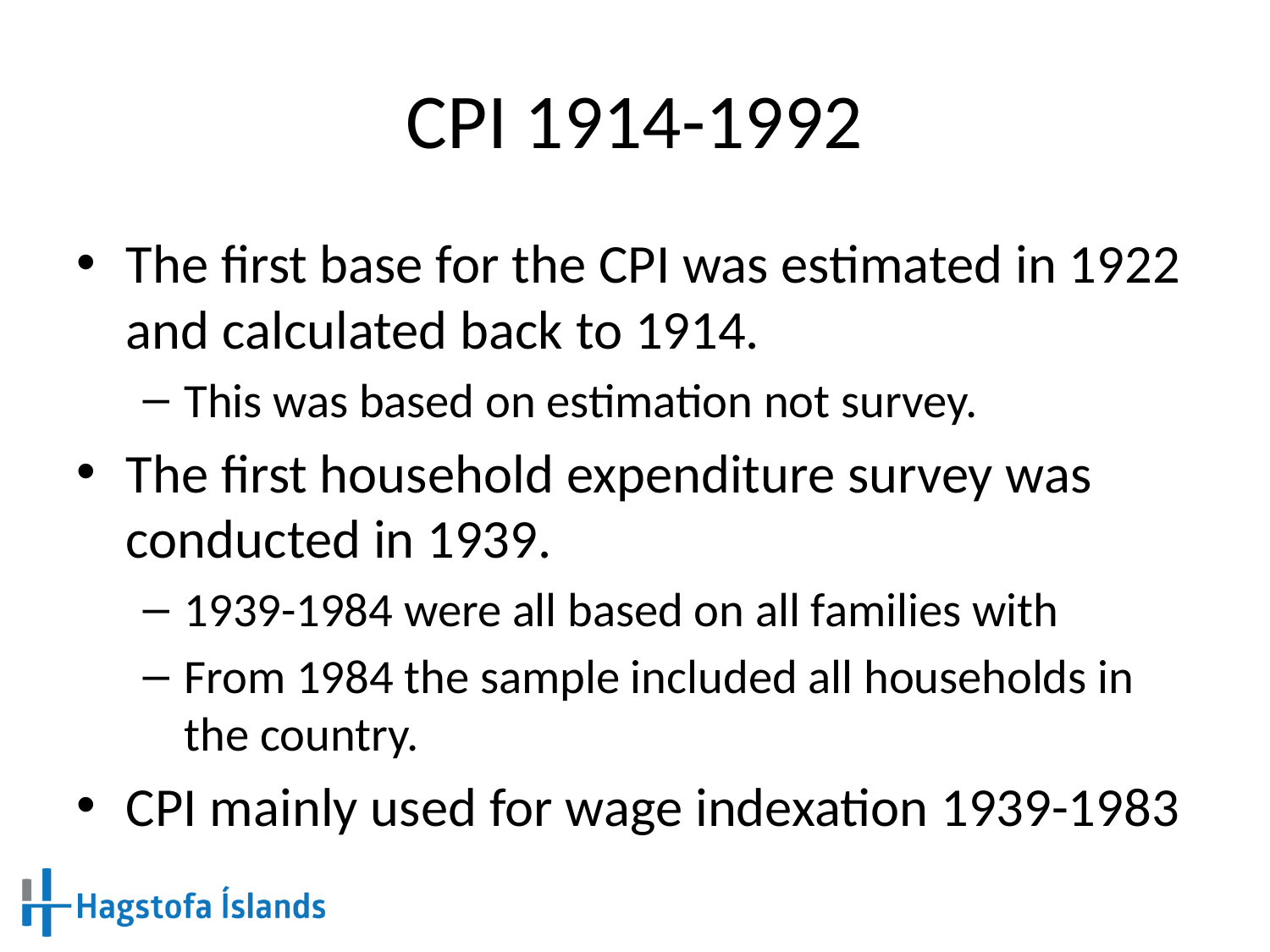

# CPI 1914-1992
The first base for the CPI was estimated in 1922 and calculated back to 1914.
This was based on estimation not survey.
The first household expenditure survey was conducted in 1939.
1939-1984 were all based on all families with
From 1984 the sample included all households in the country.
CPI mainly used for wage indexation 1939-1983